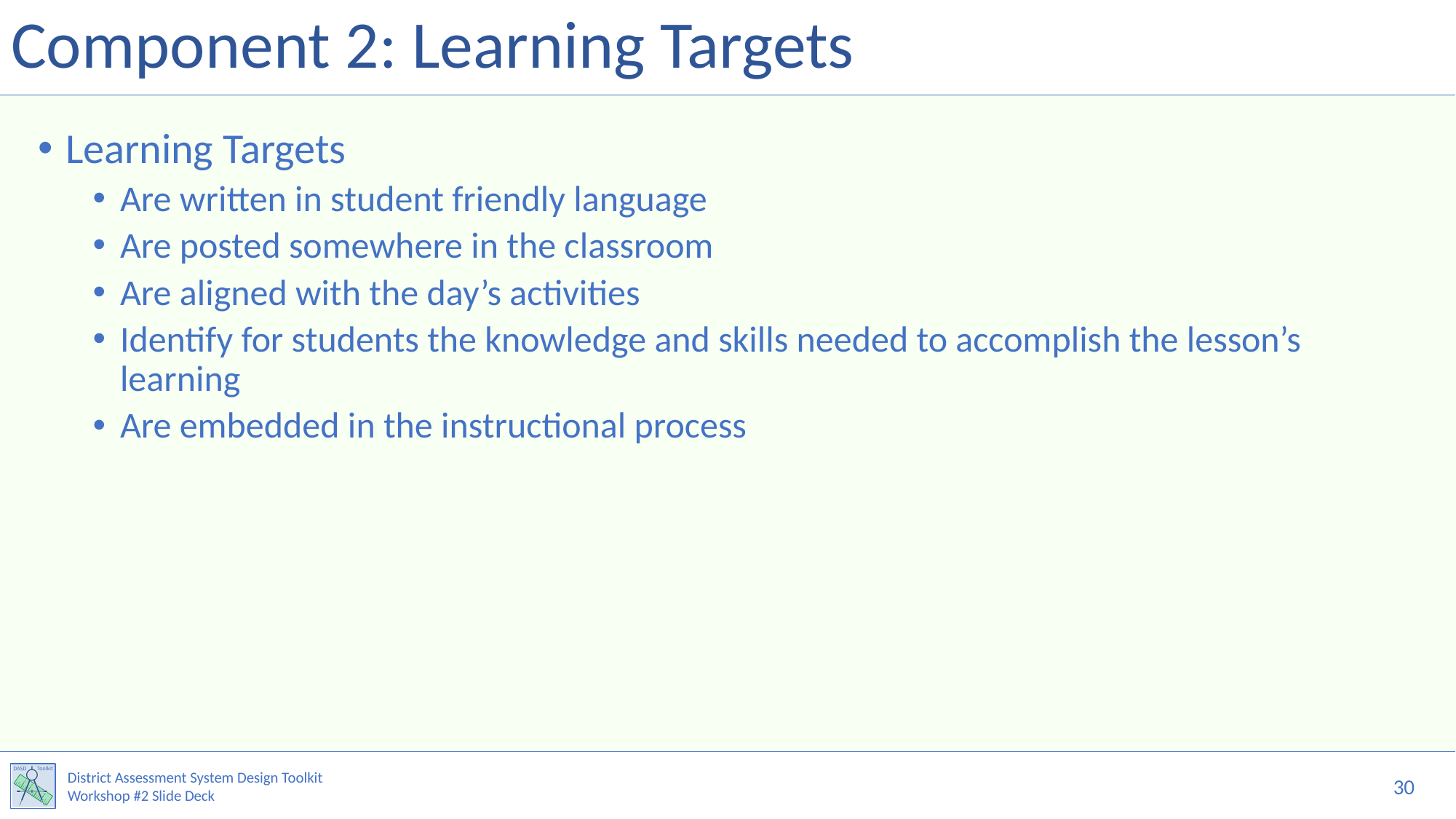

# Component 2: Learning Targets
Learning Targets
Are written in student friendly language
Are posted somewhere in the classroom
Are aligned with the day’s activities
Identify for students the knowledge and skills needed to accomplish the lesson’s learning
Are embedded in the instructional process